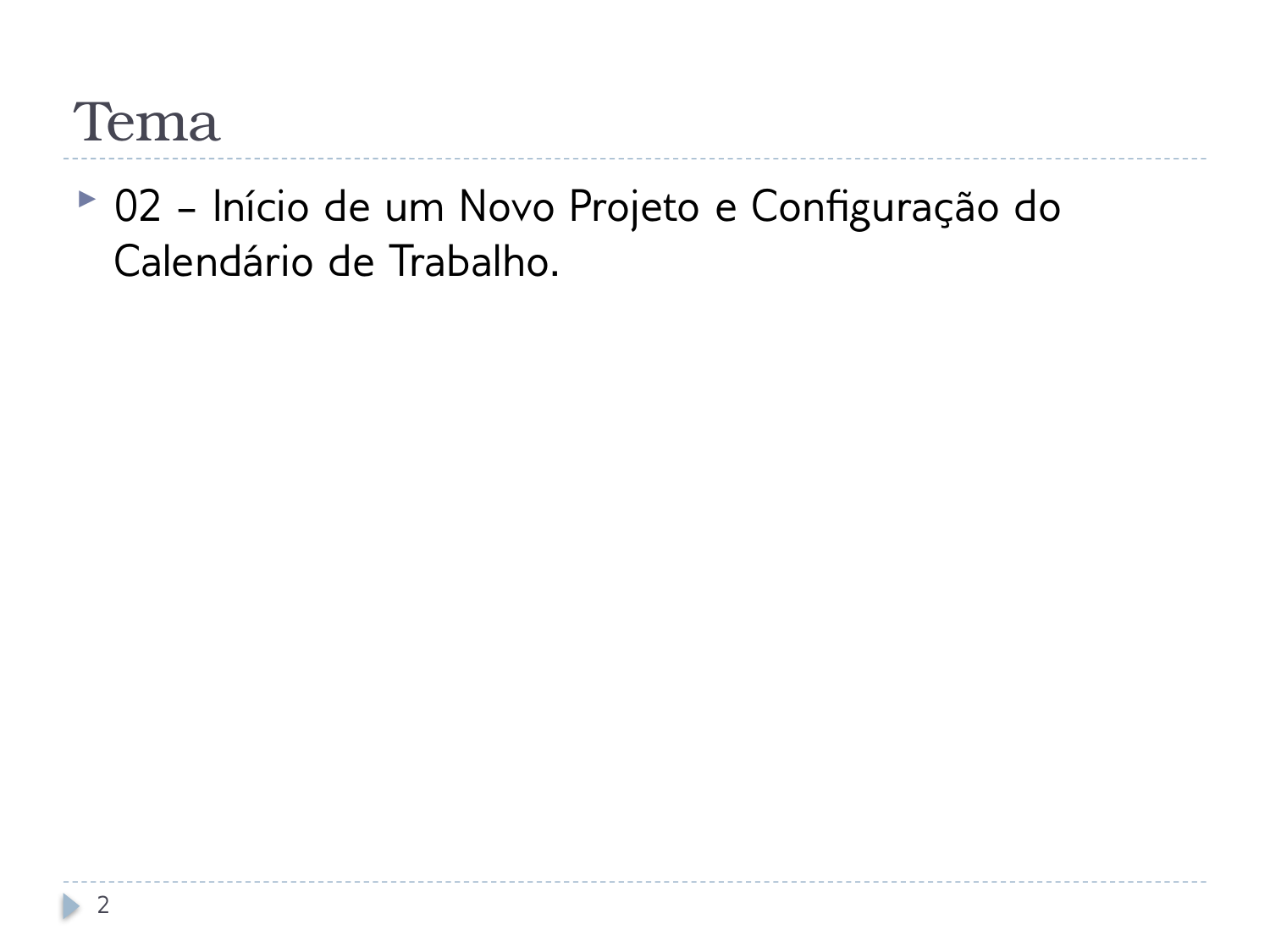

# Tema
02 – Início de um Novo Projeto e Configuração do Calendário de Trabalho.
2